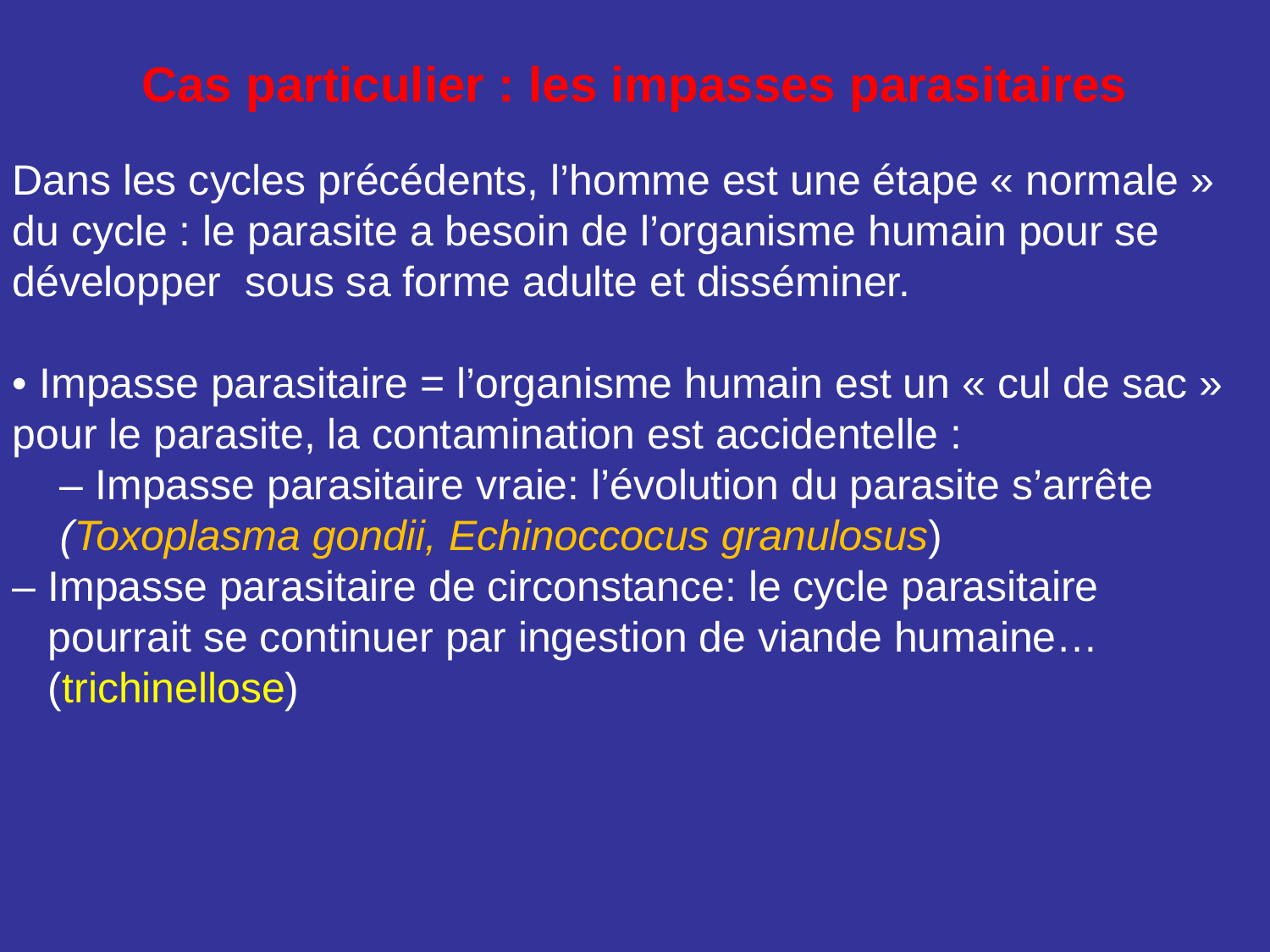

Cas particulier : les impasses parasitaires
Dans les cycles précédents, l’homme est une étape « normale »
du cycle : le parasite a besoin de l’organisme humain pour se développer  sous sa forme adulte et disséminer.

• Impasse parasitaire = l’organisme humain est un « cul de sac »
pour le parasite, la contamination est accidentelle :
    – Impasse parasitaire vraie: l’évolution du parasite s’arrête
    (Toxoplasma gondii, Echinoccocus granulosus)
– Impasse parasitaire de circonstance: le cycle parasitaire
   pourrait se continuer par ingestion de viande humaine…
   (trichinellose)